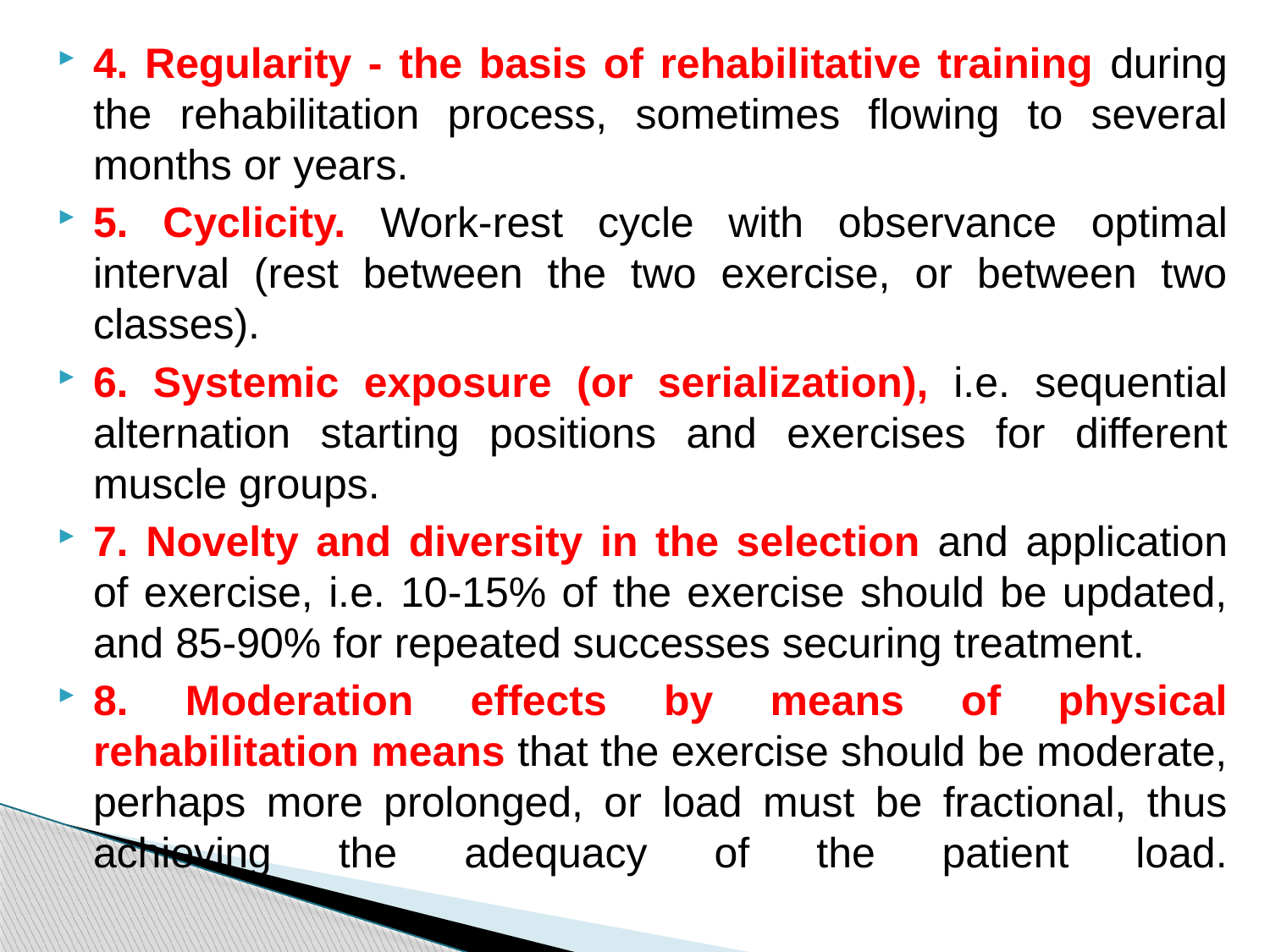

4. Regularity - the basis of rehabilitative training during the rehabilitation process, sometimes flowing to several months or years.
5. Cyclicity. Work-rest cycle with observance optimal interval (rest between the two exercise, or between two classes).
6. Systemic exposure (or serialization), i.e. sequential alternation starting positions and exercises for different muscle groups.
7. Novelty and diversity in the selection and application of exercise, i.e. 10-15% of the exercise should be updated, and 85-90% for repeated successes securing treatment.
8. Moderation effects by means of physical rehabilitation means that the exercise should be moderate, perhaps more prolonged, or load must be fractional, thus achieving the adequacy of the patient load.